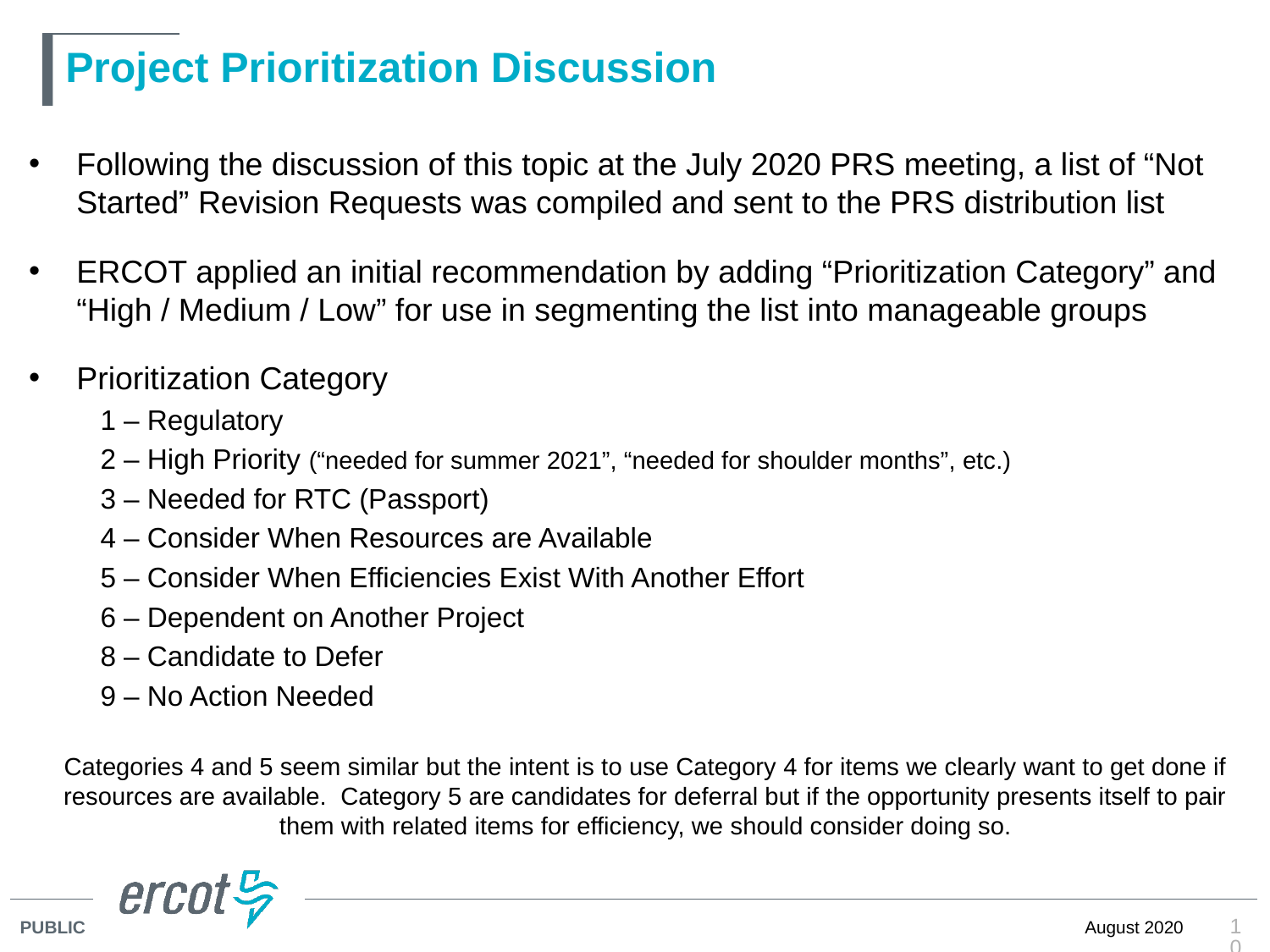

# Project Prioritization Discussion
Following the discussion of this topic at the July 2020 PRS meeting, a list of “Not Started” Revision Requests was compiled and sent to the PRS distribution list

ERCOT applied an initial recommendation by adding “Prioritization Category” and “High / Medium / Low” for use in segmenting the list into manageable groups

Prioritization Category
1 – Regulatory
2 – High Priority (“needed for summer 2021”, “needed for shoulder months”, etc.)
3 – Needed for RTC (Passport)
4 – Consider When Resources are Available
5 – Consider When Efficiencies Exist With Another Effort
6 – Dependent on Another Project
8 – Candidate to Defer
9 – No Action Needed

Categories 4 and 5 seem similar but the intent is to use Category 4 for items we clearly want to get done if resources are available.  Category 5 are candidates for deferral but if the opportunity presents itself to pair them with related items for efficiency, we should consider doing so.
10